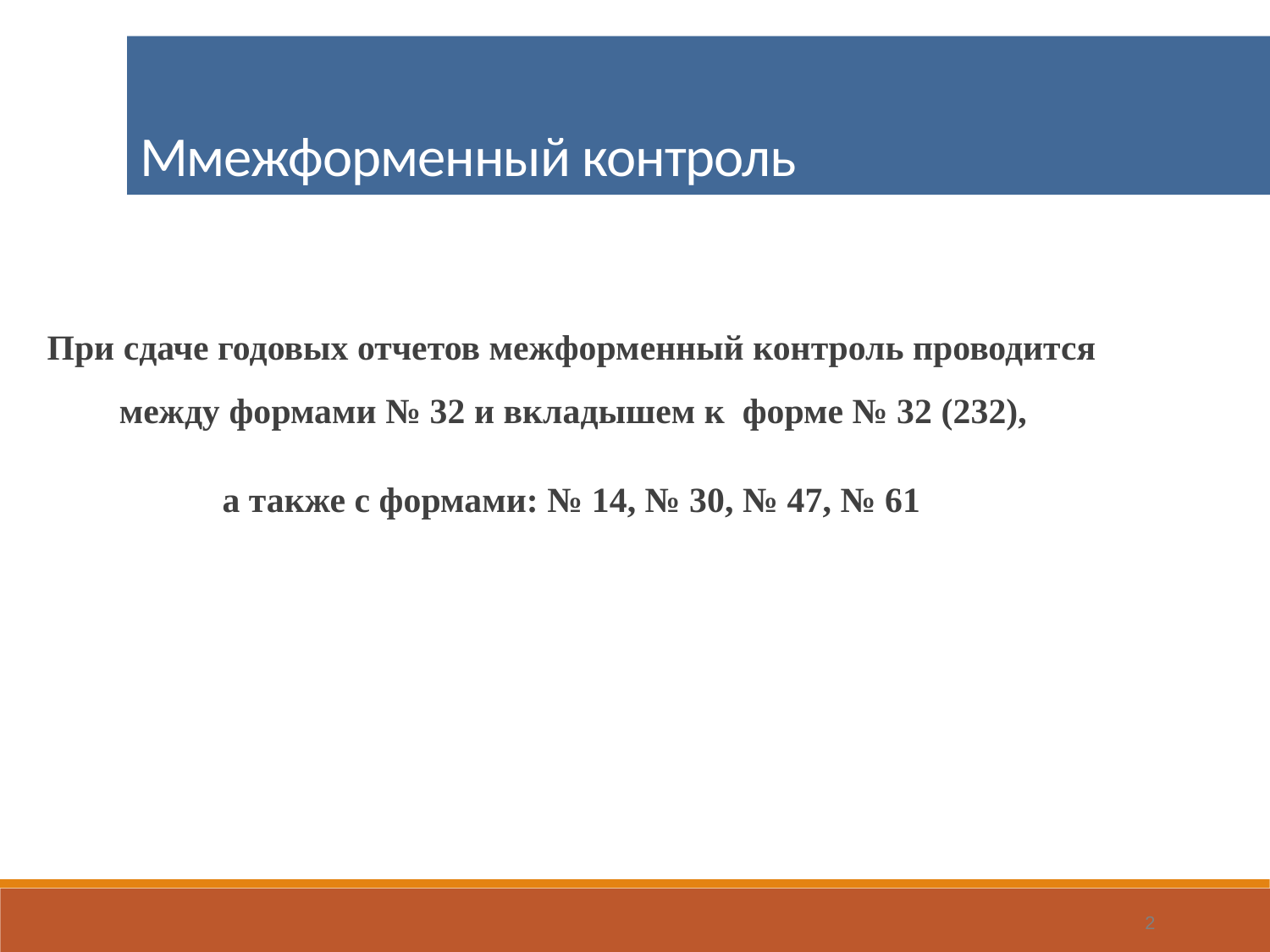

Ммежформенный контроль

При сдаче годовых отчетов межформенный контроль проводится между формами № 32 и вкладышем к  форме № 32 (232),
а также с формами: № 14, № 30, № 47, № 61
2